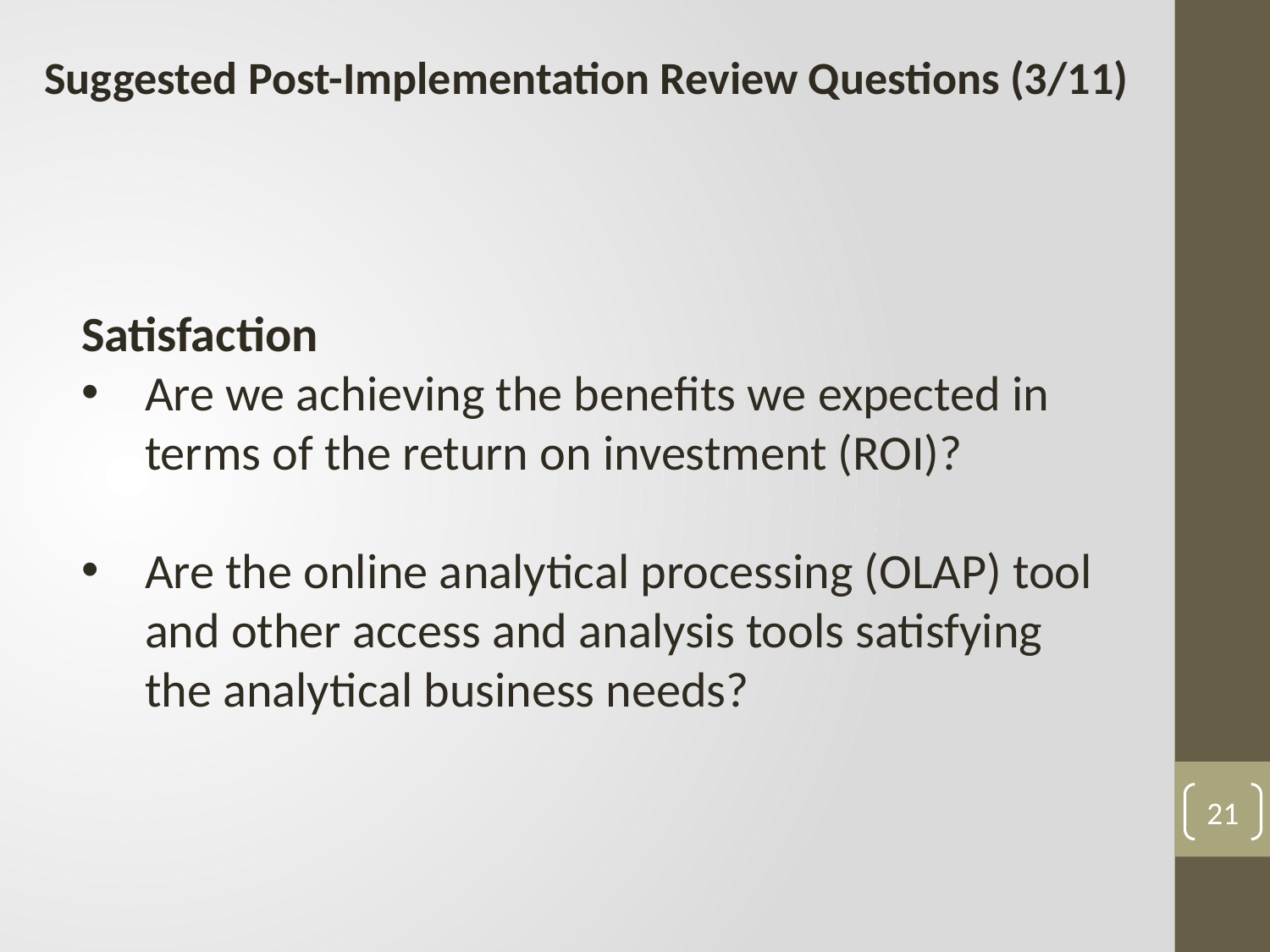

Suggested Post-Implementation Review Questions (3/11)
Satisfaction
Are we achieving the benefits we expected in terms of the return on investment (ROI)?

Are the online analytical processing (OLAP) tool and other access and analysis tools satisfying the analytical business needs?
21